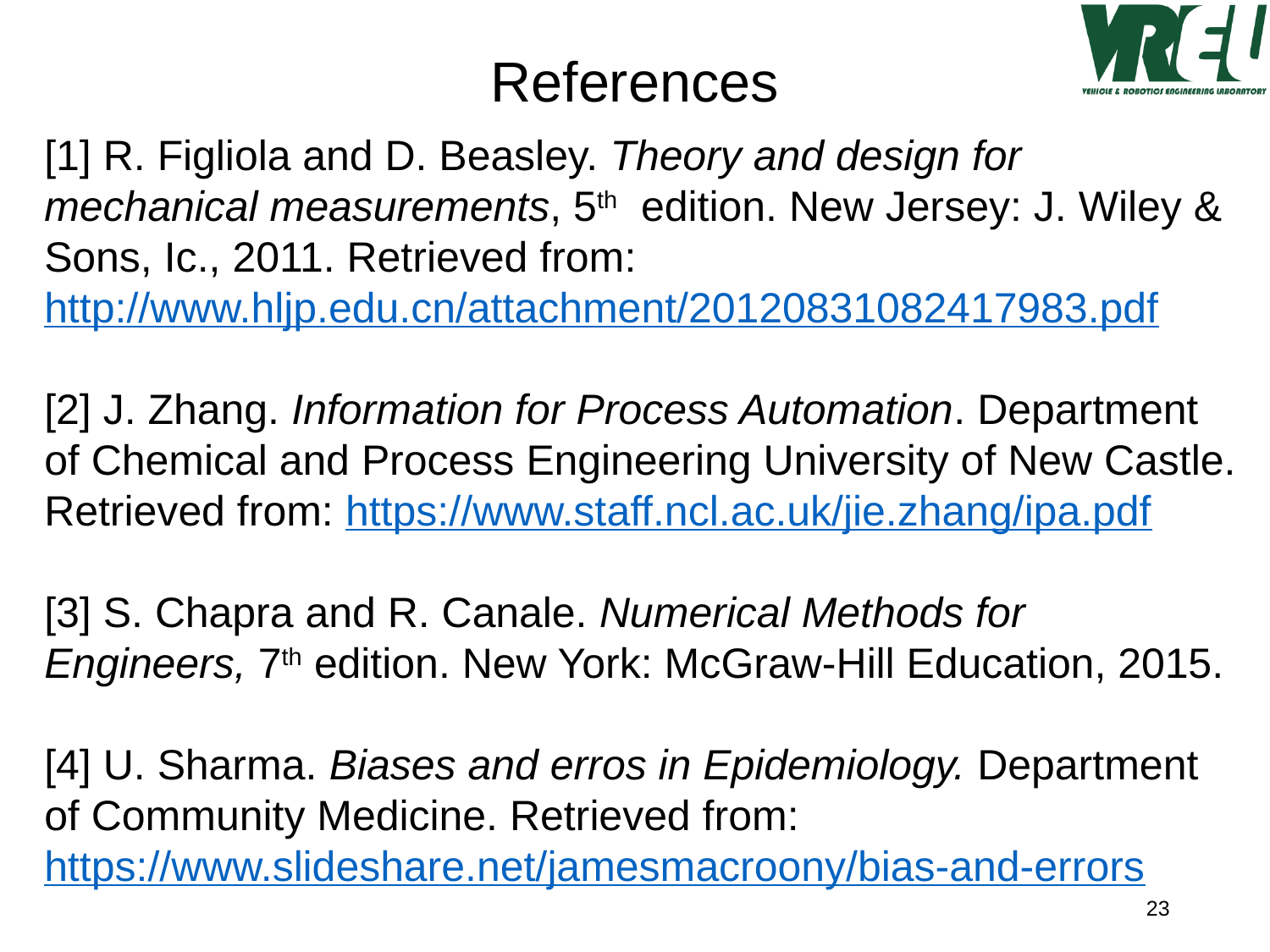

References
[1] R. Figliola and D. Beasley. Theory and design for mechanical measurements, 5th  edition. New Jersey: J. Wiley & Sons, Ic., 2011. Retrieved from: http://www.hljp.edu.cn/attachment/20120831082417983.pdf

[2] J. Zhang. Information for Process Automation. Department of Chemical and Process Engineering University of New Castle. Retrieved from: https://www.staff.ncl.ac.uk/jie.zhang/ipa.pdf

[3] S. Chapra and R. Canale. Numerical Methods for Engineers, 7th edition. New York: McGraw-Hill Education, 2015.

[4] U. Sharma. Biases and erros in Epidemiology. Department of Community Medicine. Retrieved from: https://www.slideshare.net/jamesmacroony/bias-and-errors

23